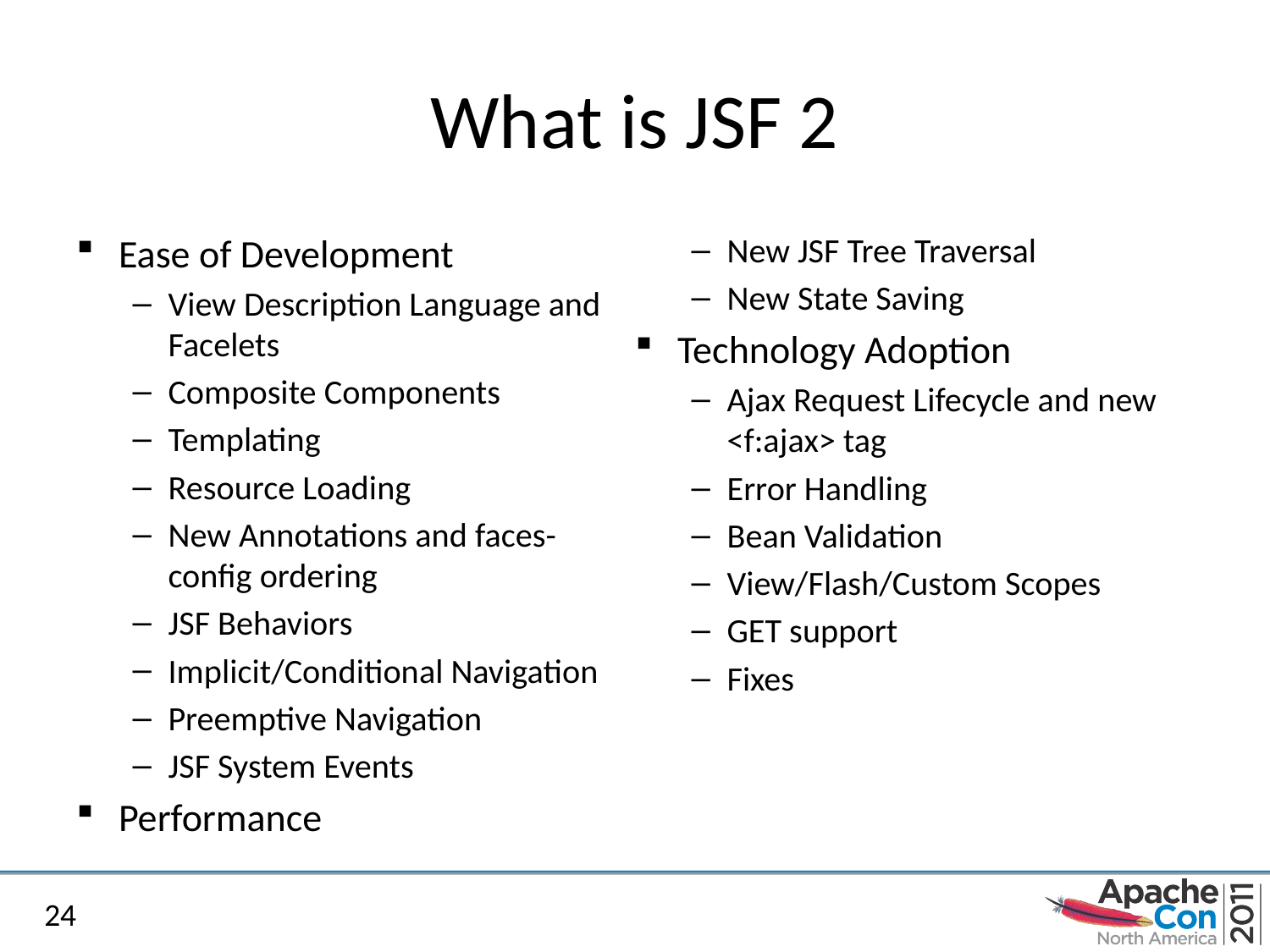

# What is JSF 2
Ease of Development
View Description Language and Facelets
Composite Components
Templating
Resource Loading
New Annotations and faces-config ordering
JSF Behaviors
Implicit/Conditional Navigation
Preemptive Navigation
JSF System Events
Performance
New JSF Tree Traversal
New State Saving
Technology Adoption
Ajax Request Lifecycle and new <f:ajax> tag
Error Handling
Bean Validation
View/Flash/Custom Scopes
GET support
Fixes